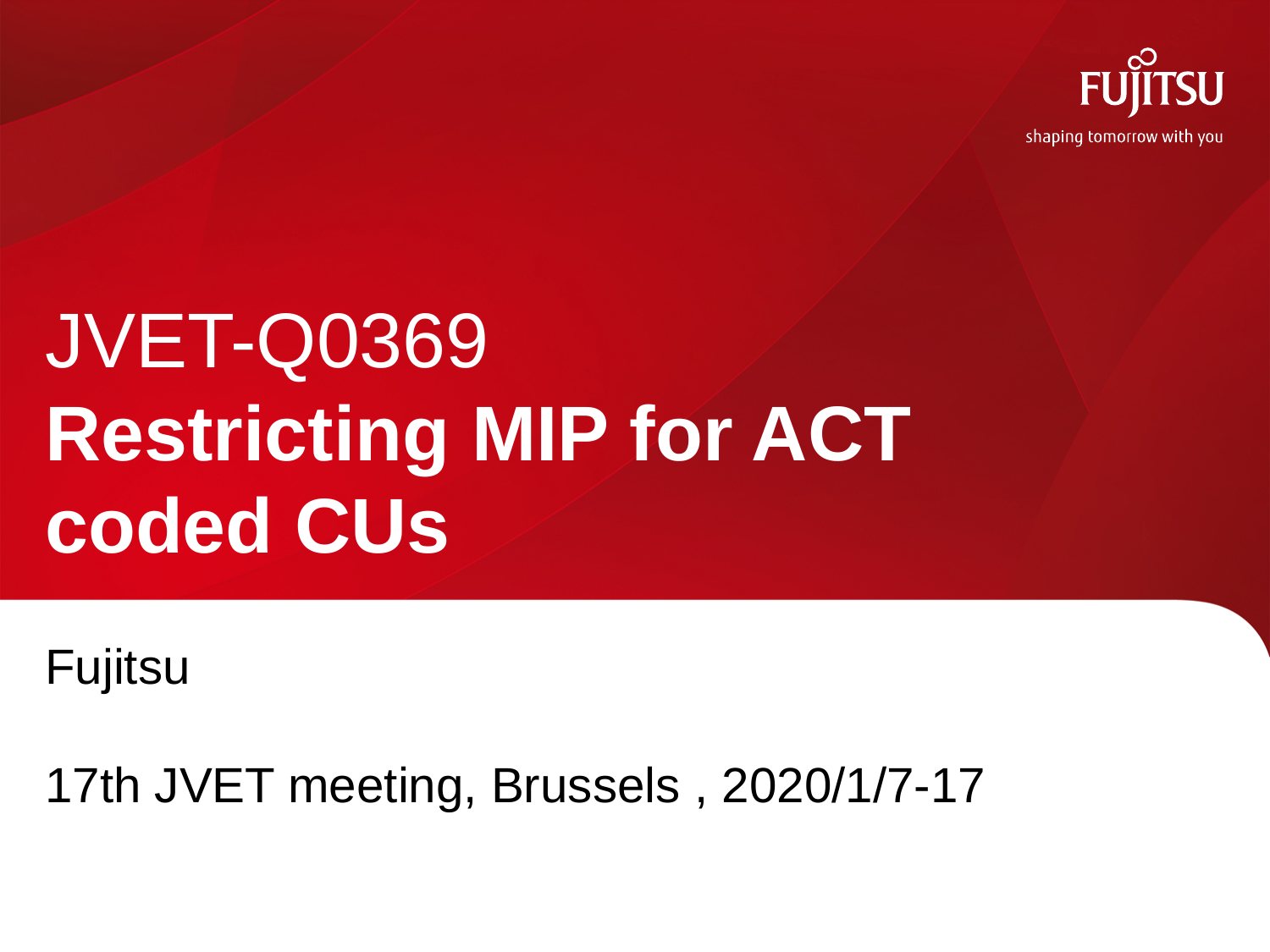

# JVET-Q0369 Restricting MIP for ACT coded CUs
Fujitsu

17th JVET meeting, Brussels , 2020/1/7-17